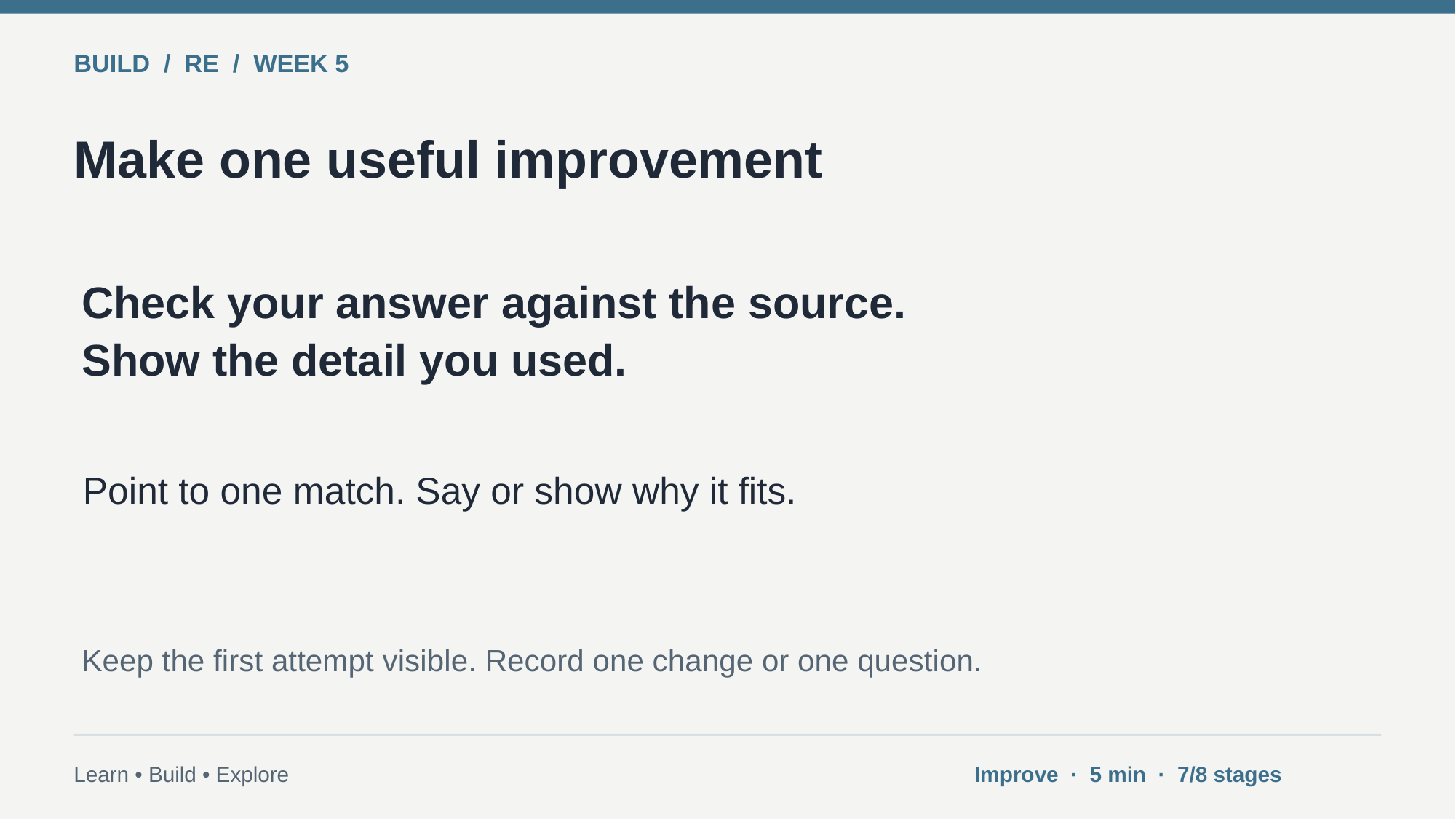

BUILD  /  RE  /  WEEK 5
Make one useful improvement
Check your answer against the source.
Show the detail you used.
Point to one match. Say or show why it fits.
Keep the first attempt visible. Record one change or one question.

Learn • Build • Explore
Improve  ·  5 min  ·  7/8 stages